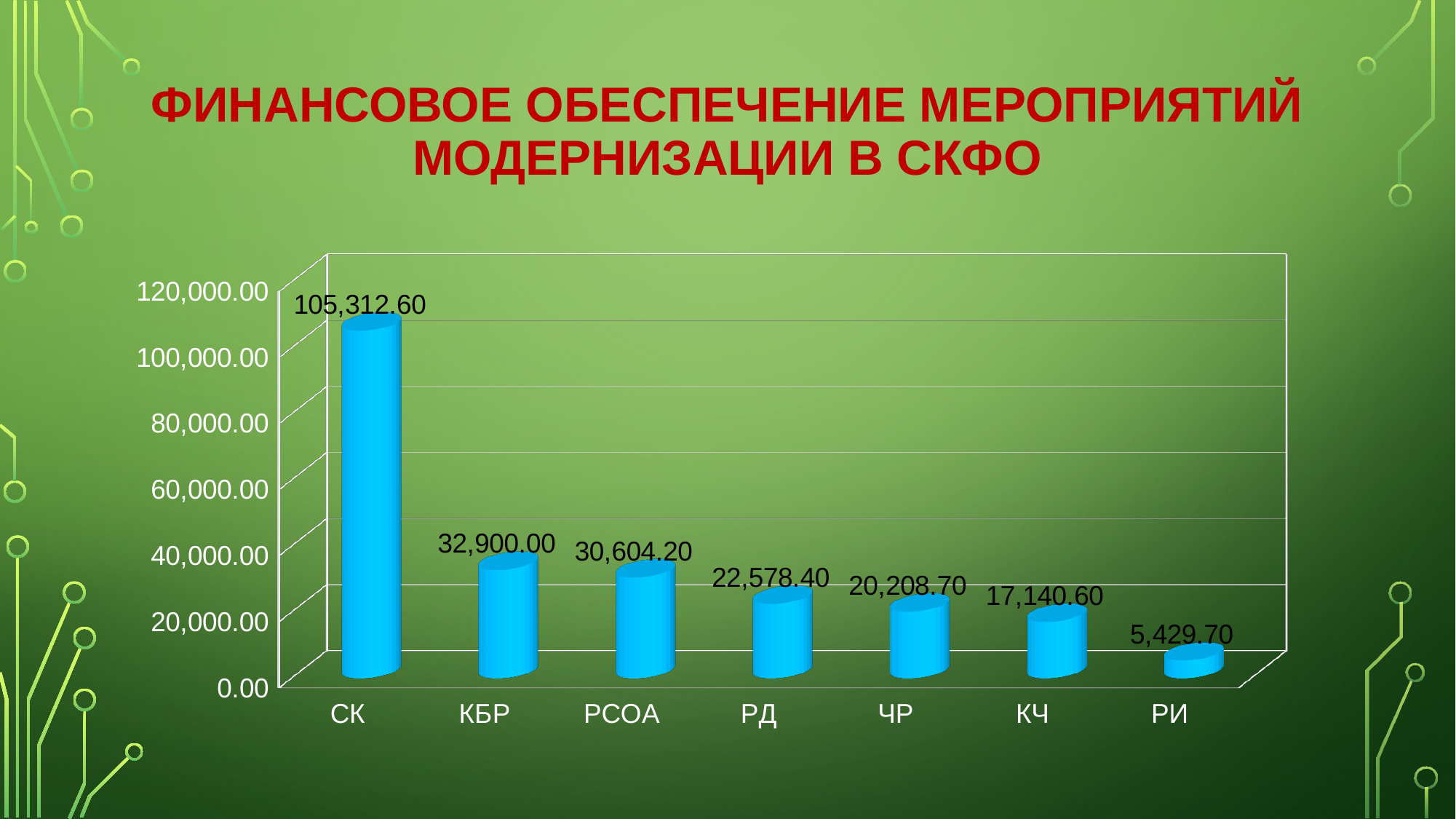

# Финансовое обеспечение мероприятий модернизации в СКФО

[unsupported chart]